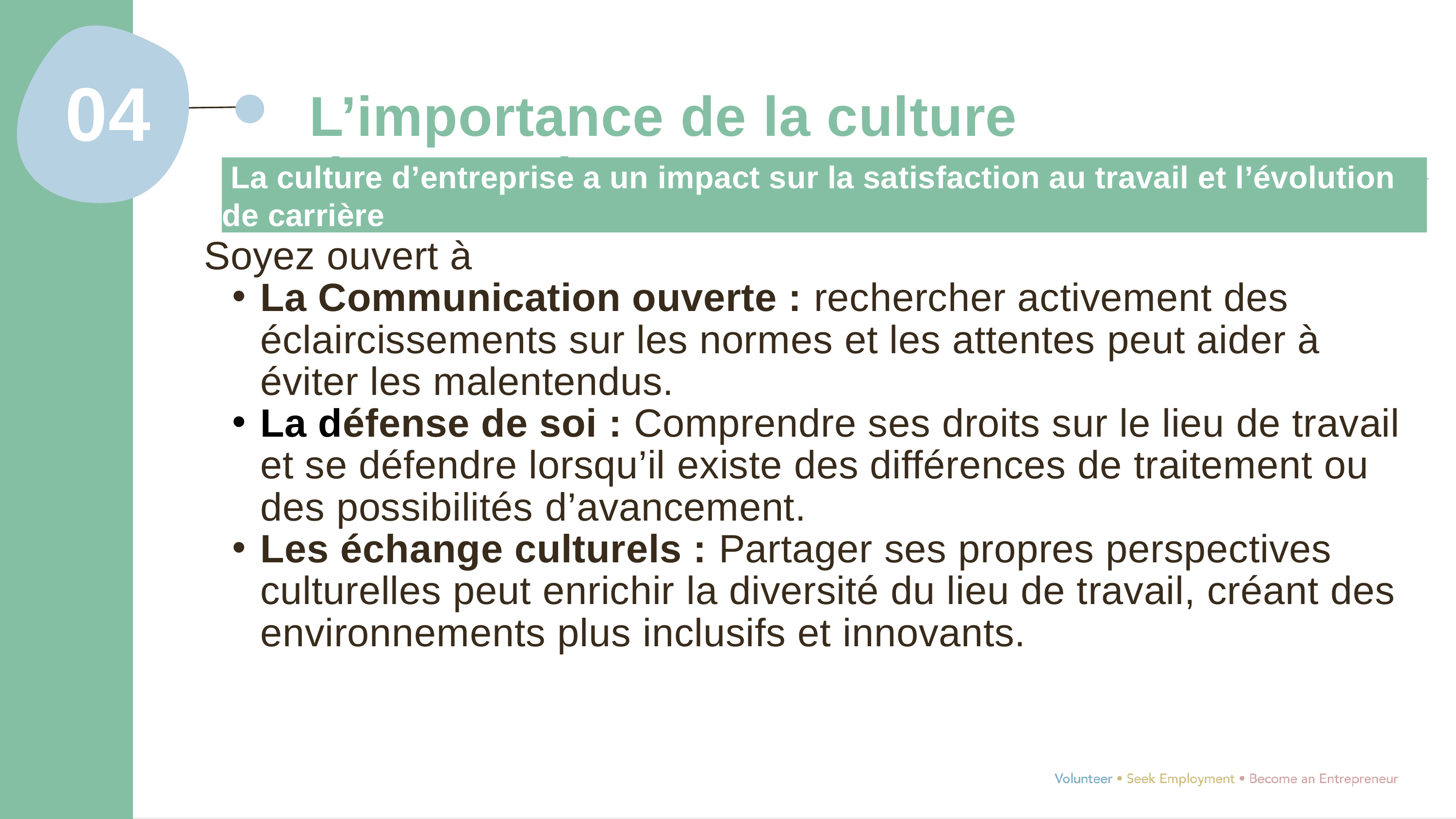

04
L’importance de la culture d’entreprise

 La culture d’entreprise a un impact sur la satisfaction au travail et l’évolution de carrière

Soyez ouvert à
La Communication ouverte : rechercher activement des éclaircissements sur les normes et les attentes peut aider à éviter les malentendus.
La défense de soi : Comprendre ses droits sur le lieu de travail et se défendre lorsqu’il existe des différences de traitement ou des possibilités d’avancement.
Les échange culturels : Partager ses propres perspectives culturelles peut enrichir la diversité du lieu de travail, créant des environnements plus inclusifs et innovants.